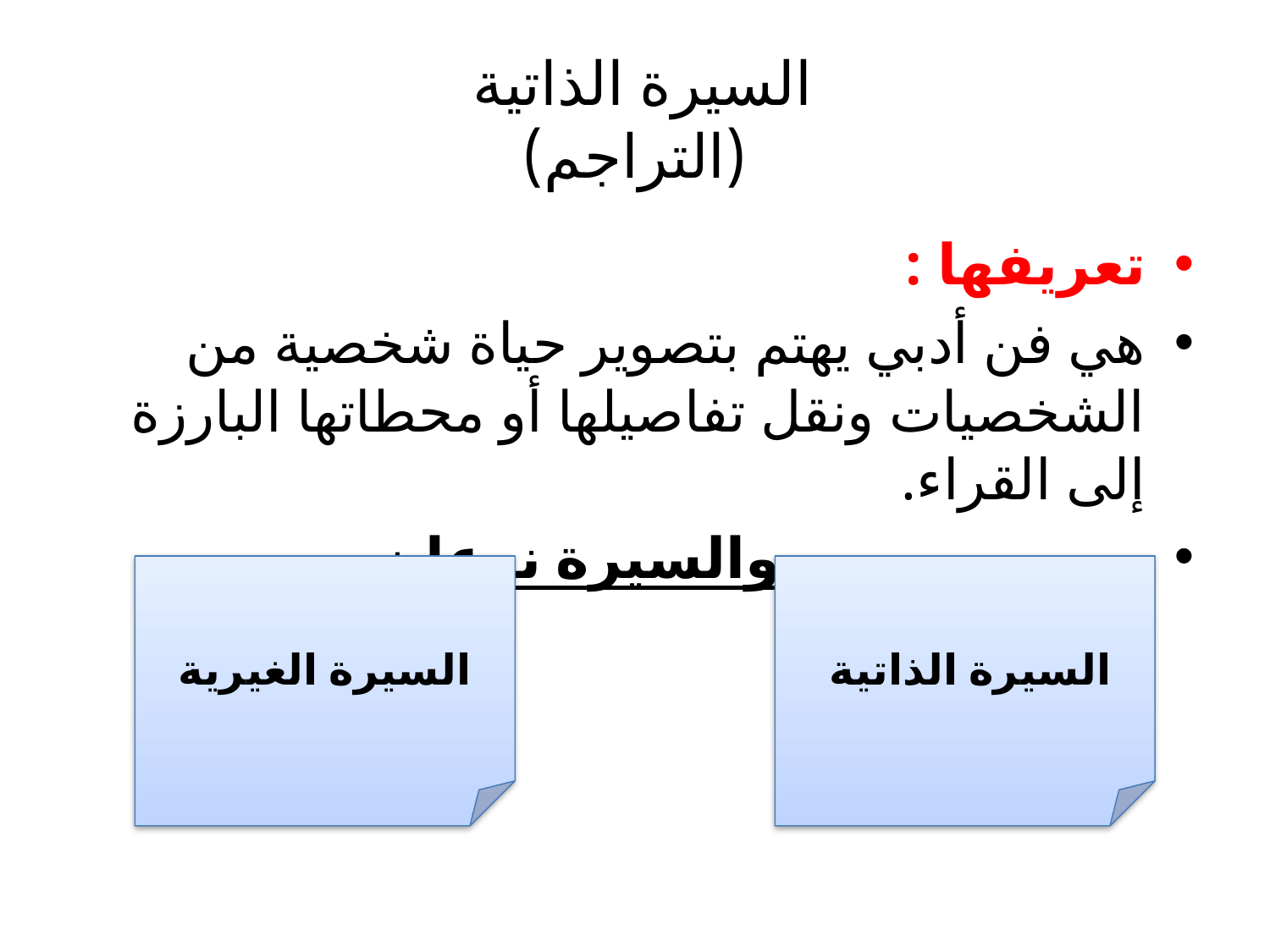

# السيرة الذاتية (التراجم)
تعريفها :
هي فن أدبي يهتم بتصوير حياة شخصية من الشخصيات ونقل تفاصيلها أو محطاتها البارزة إلى القراء.
                         والسيرة نوعان
السيرة الغيرية
السيرة الذاتية